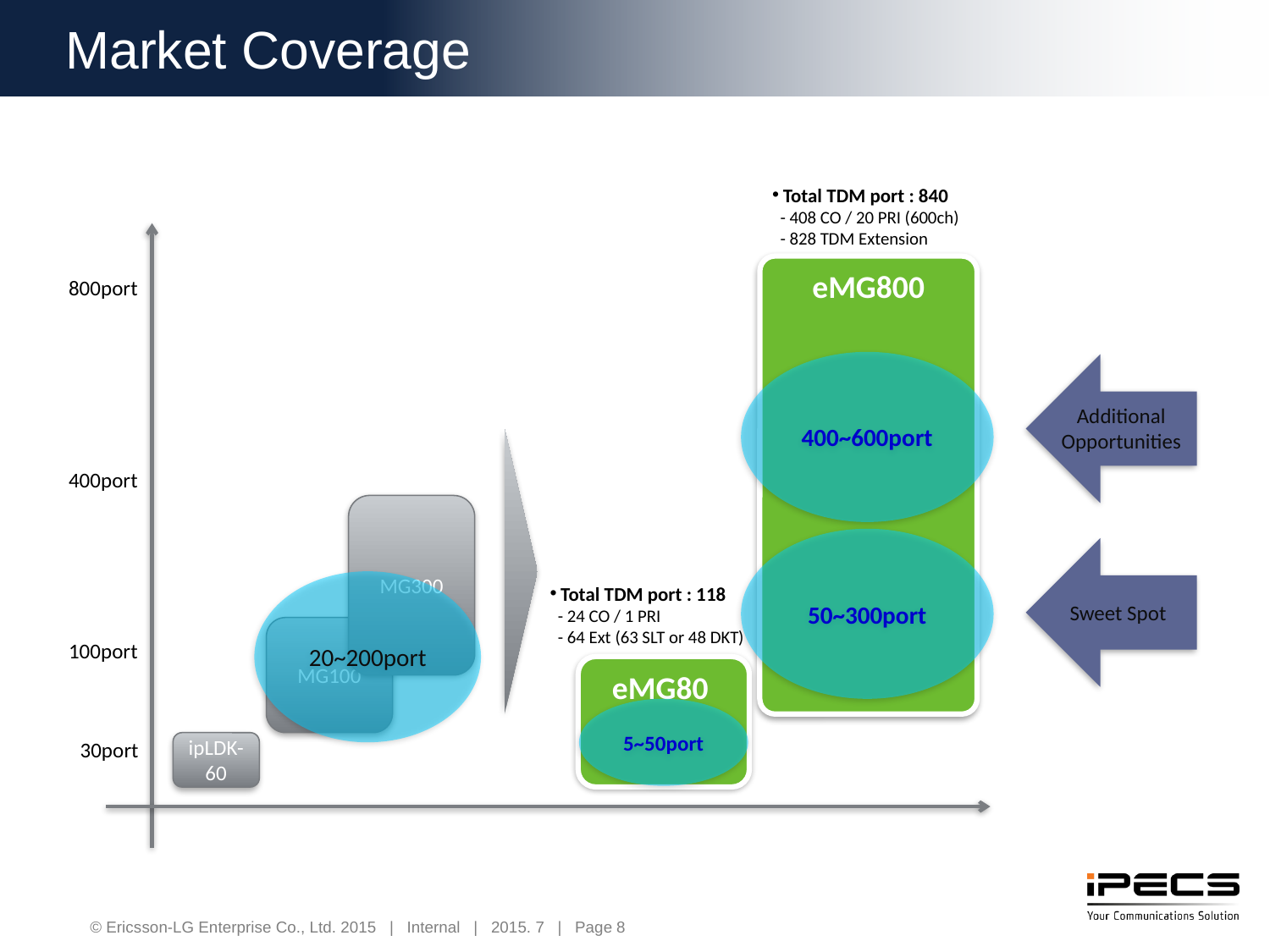

Market Coverage
Total TDM port : 840
  - 408 CO / 20 PRI (600ch)
  - 828 TDM Extension

eMG800
800port
400~600port

Additional
Opportunities

400port
MG300
50~300port

Sweet Spot
20~200port
Total TDM port : 118
  - 24 CO / 1 PRI
  - 64 Ext (63 SLT or 48 DKT)
MG100
100port
eMG80

5~50port
30port
ipLDK-60